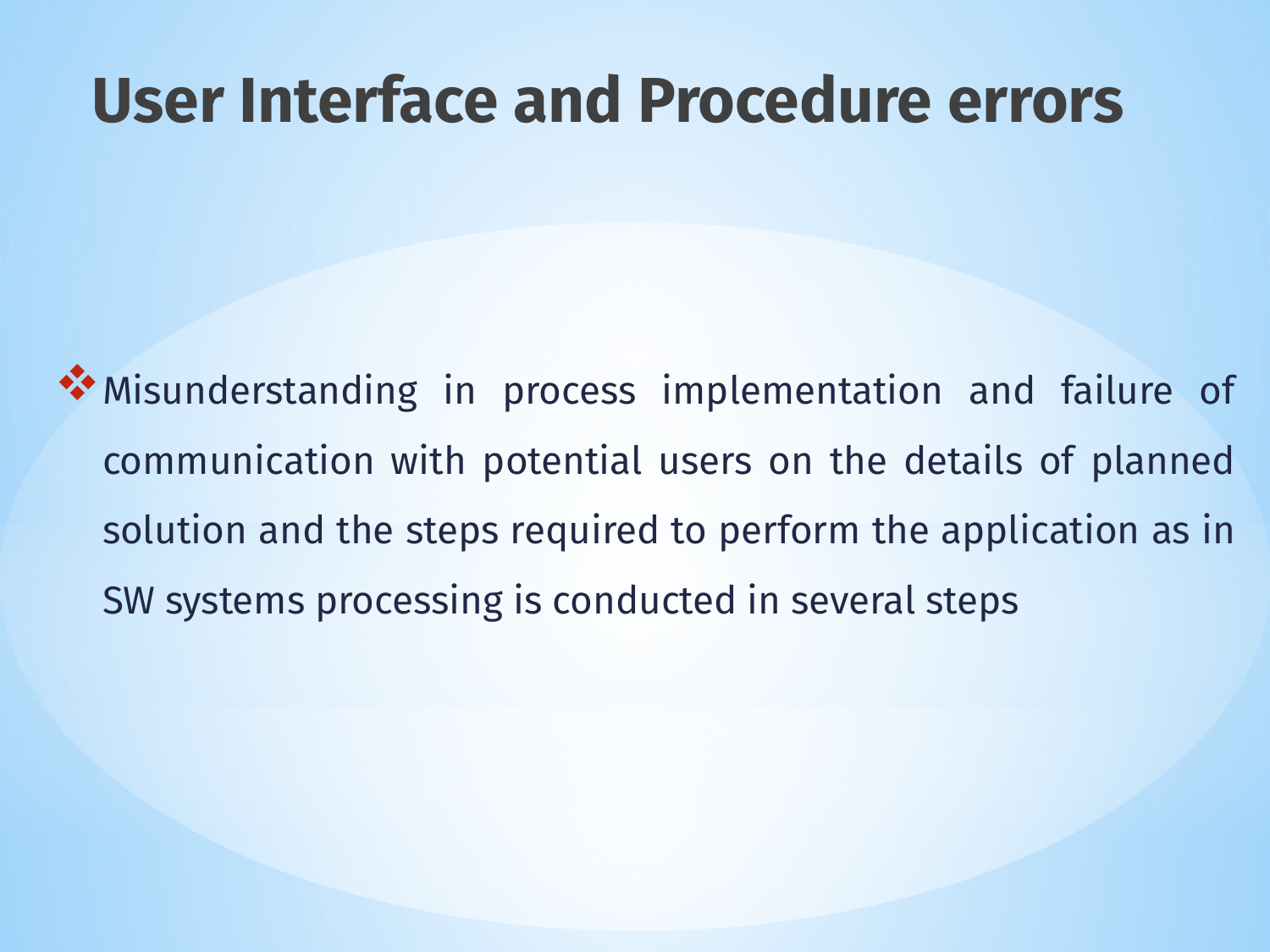

User Interface and Procedure errors
Misunderstanding in process implementation and failure of communication with potential users on the details of planned solution and the steps required to perform the application as in SW systems processing is conducted in several steps